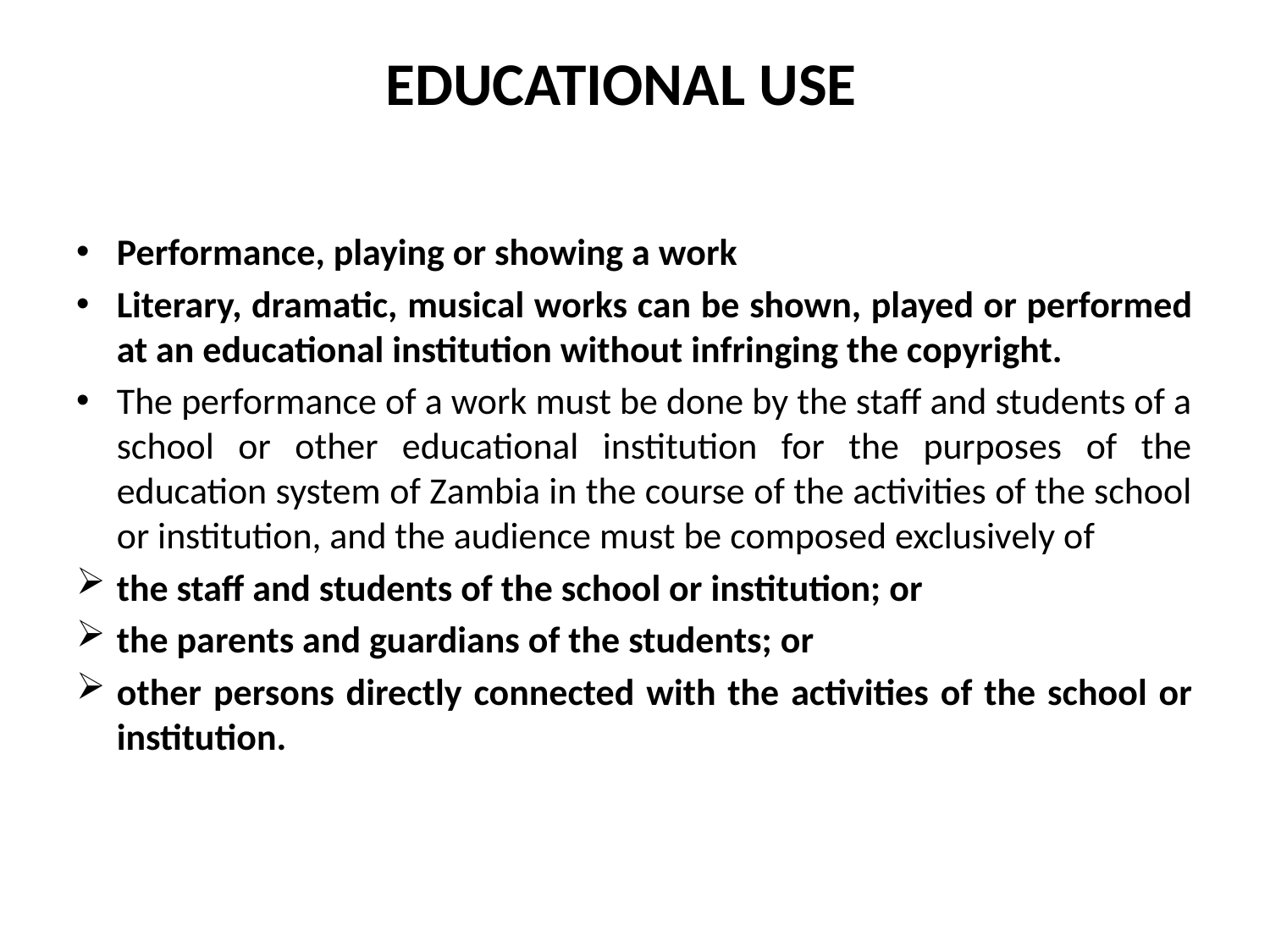

# EDUCATIONAL USE
Performance, playing or showing a work
Literary, dramatic, musical works can be shown, played or performed at an educational institution without infringing the copyright.
The performance of a work must be done by the staff and students of a school or other educational institution for the purposes of the education system of Zambia in the course of the activities of the school or institution, and the audience must be composed exclusively of
the staff and students of the school or institution; or
the parents and guardians of the students; or
other persons directly connected with the activities of the school or institution.